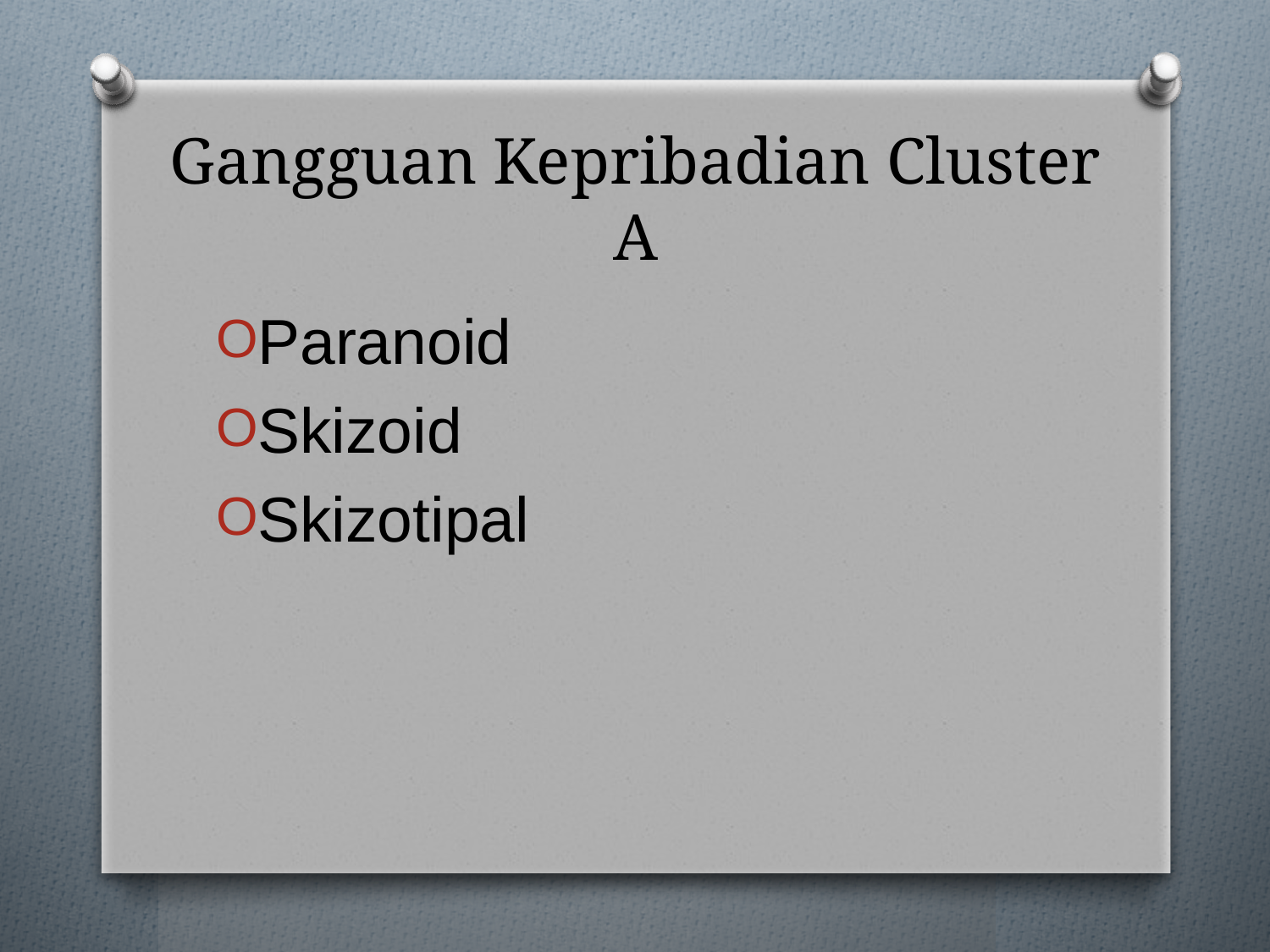

# Gangguan Kepribadian Cluster A
Paranoid
Skizoid
Skizotipal